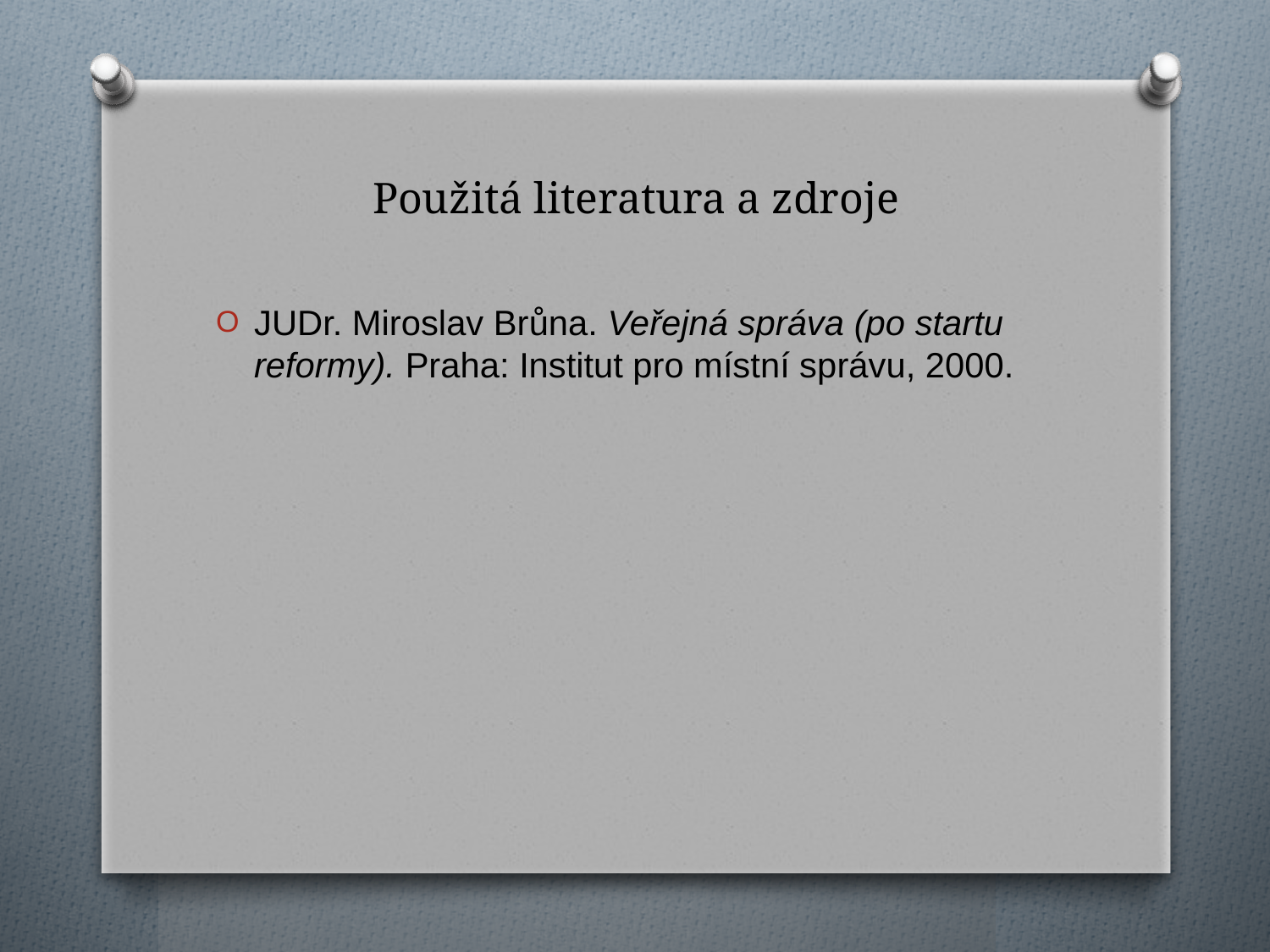

# Použitá literatura a zdroje
JUDr. Miroslav Brůna. Veřejná správa (po startu reformy). Praha: Institut pro místní správu, 2000.